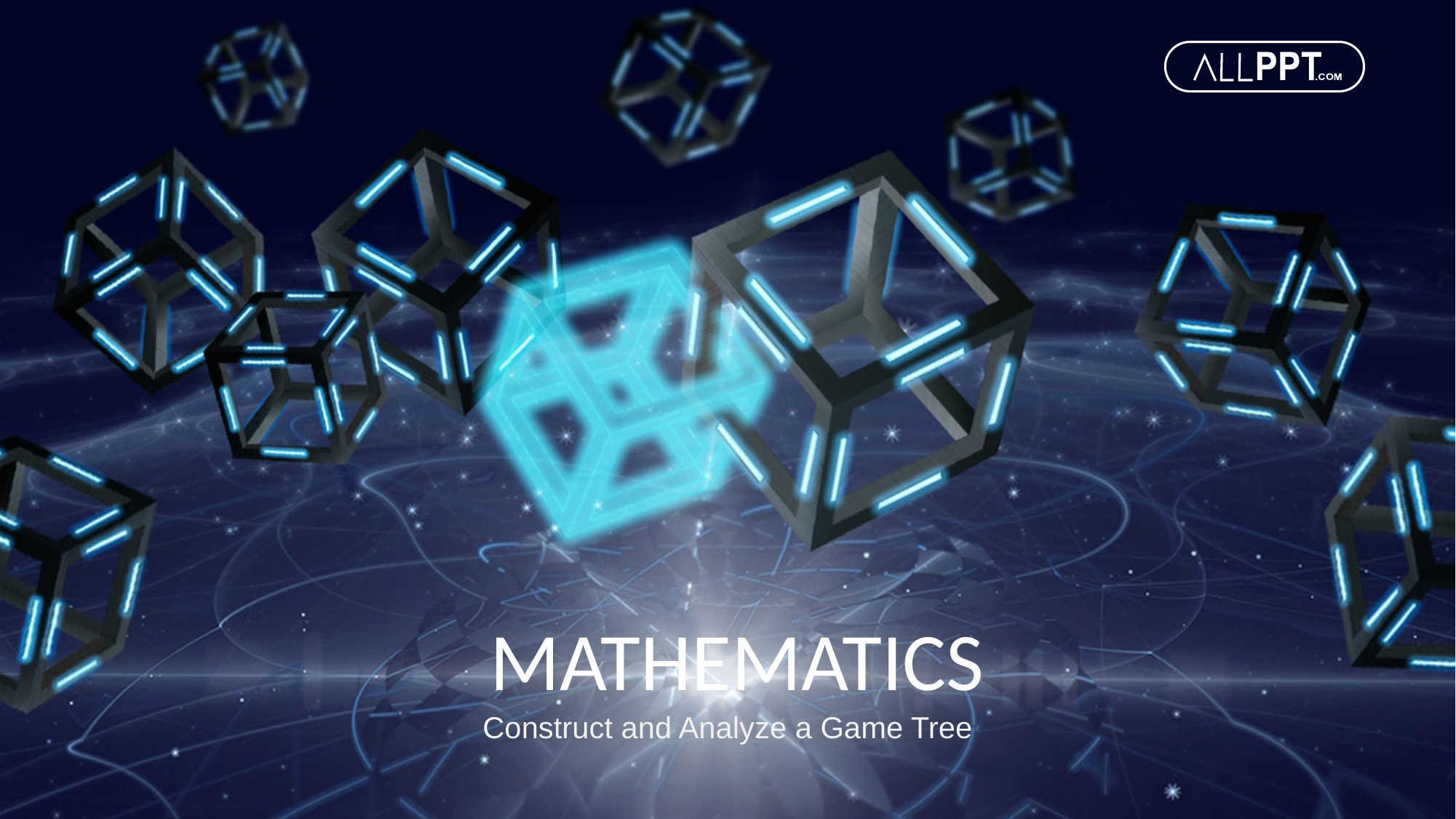

MATHEMATICS
Construct and Analyze a Game Tree